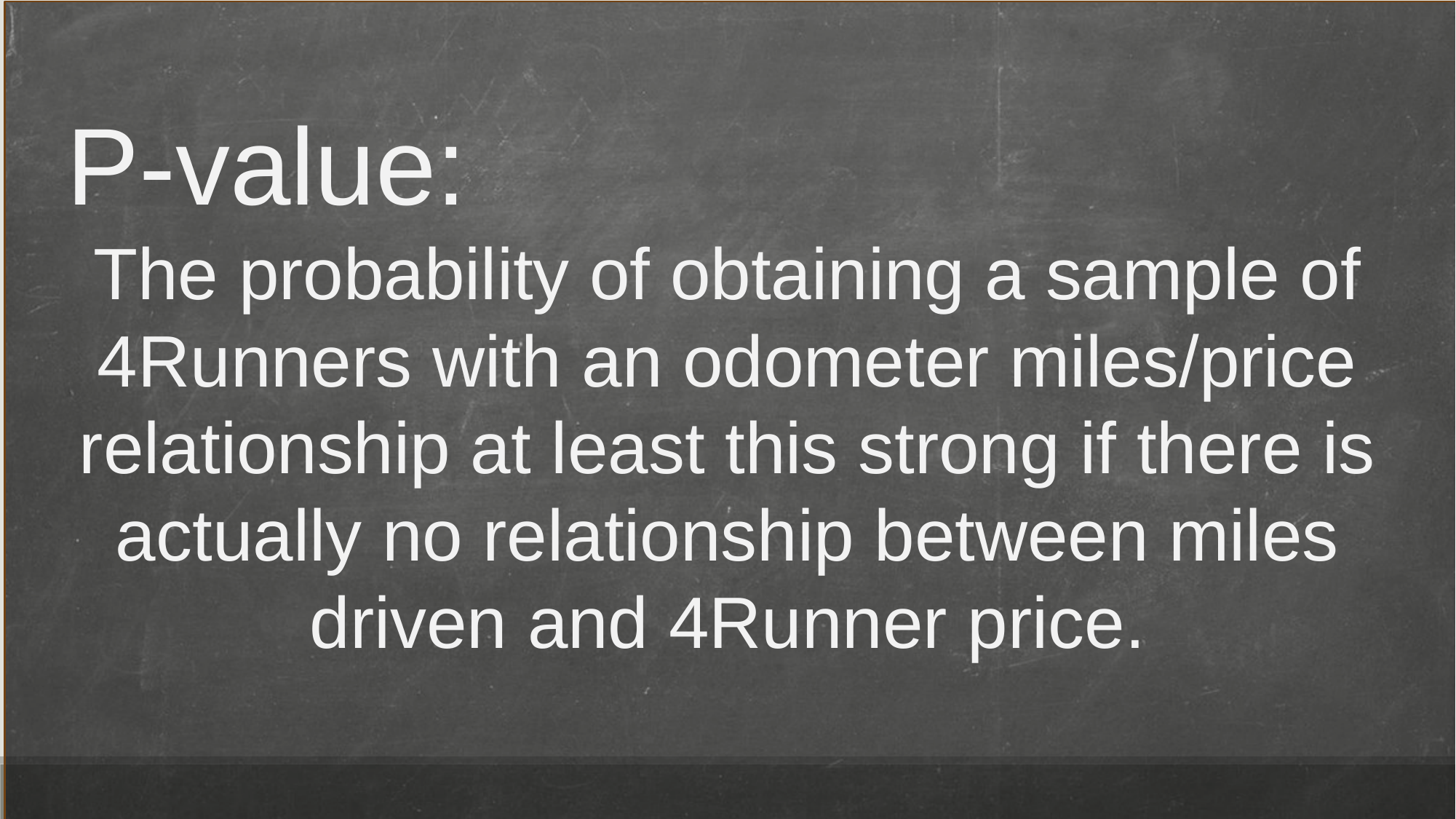

P-value:
The probability of obtaining a sample of 4Runners with an odometer miles/price relationship at least this strong if there is actually no relationship between miles driven and 4Runner price.